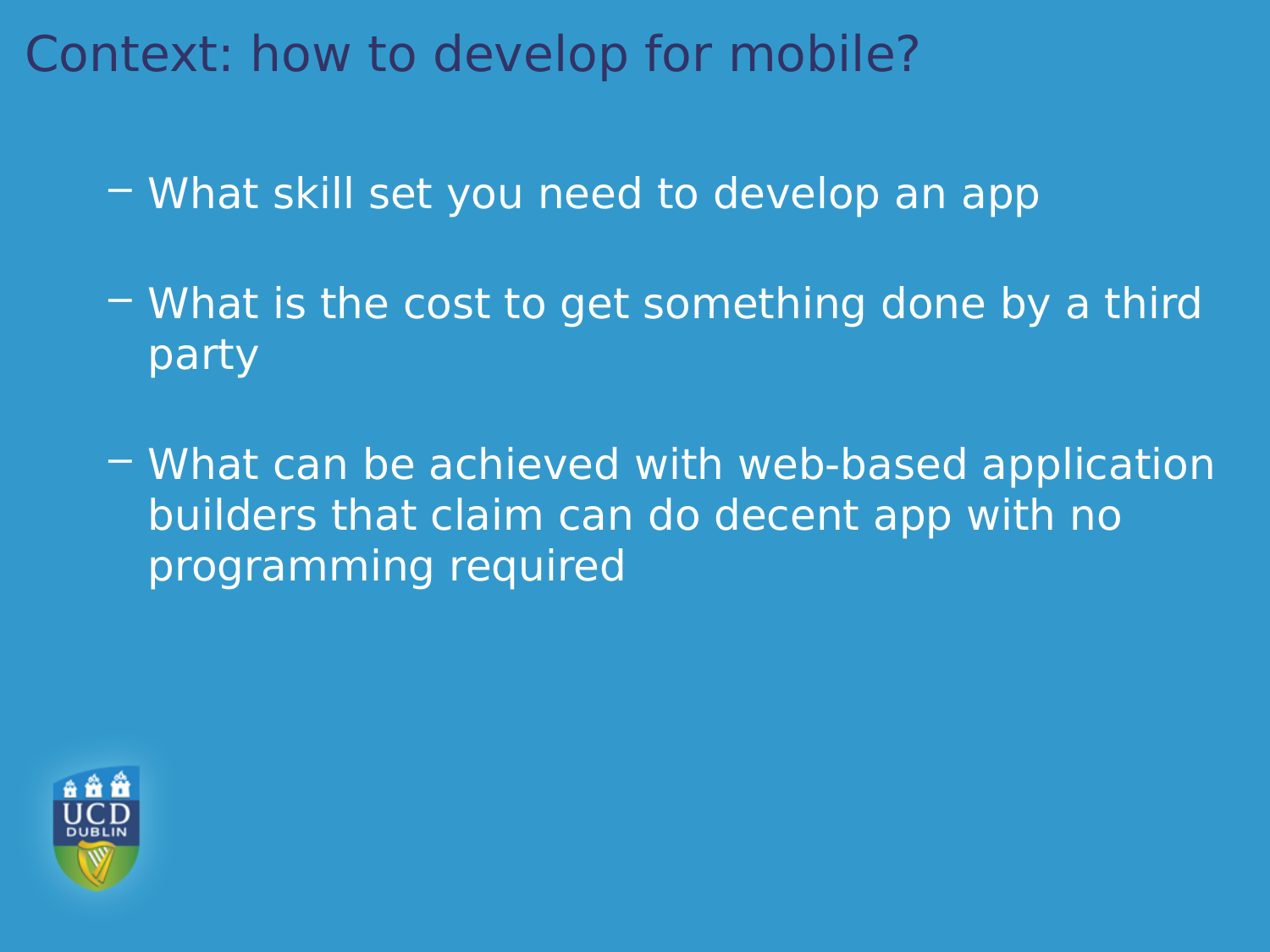

# Context: how to develop for mobile?
What skill set you need to develop an app
What is the cost to get something done by a third party
What can be achieved with web-based application builders that claim can do decent app with no programming required